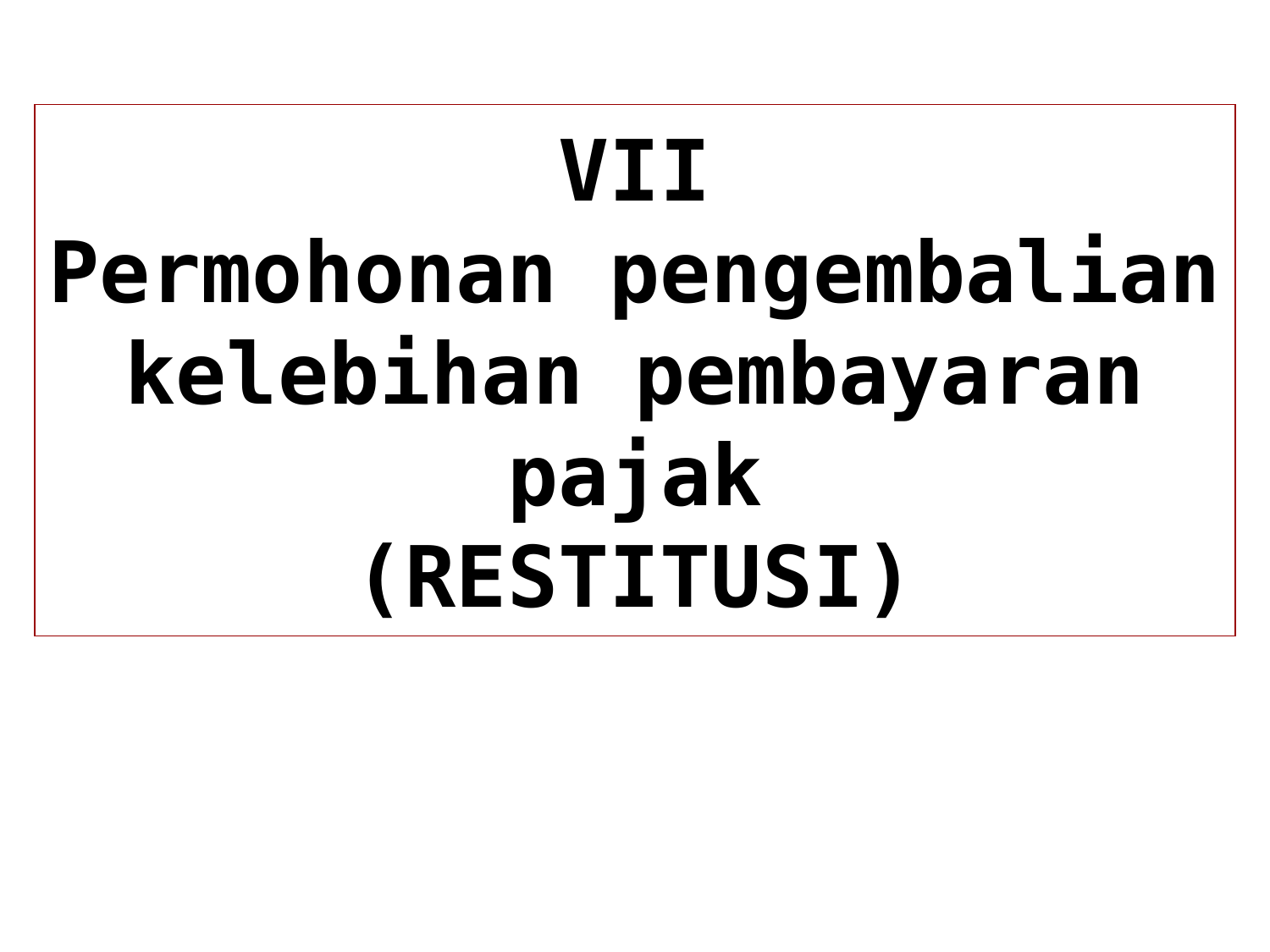

# VII Permohonan pengembalian kelebihan pembayaran pajak (RESTITUSI)